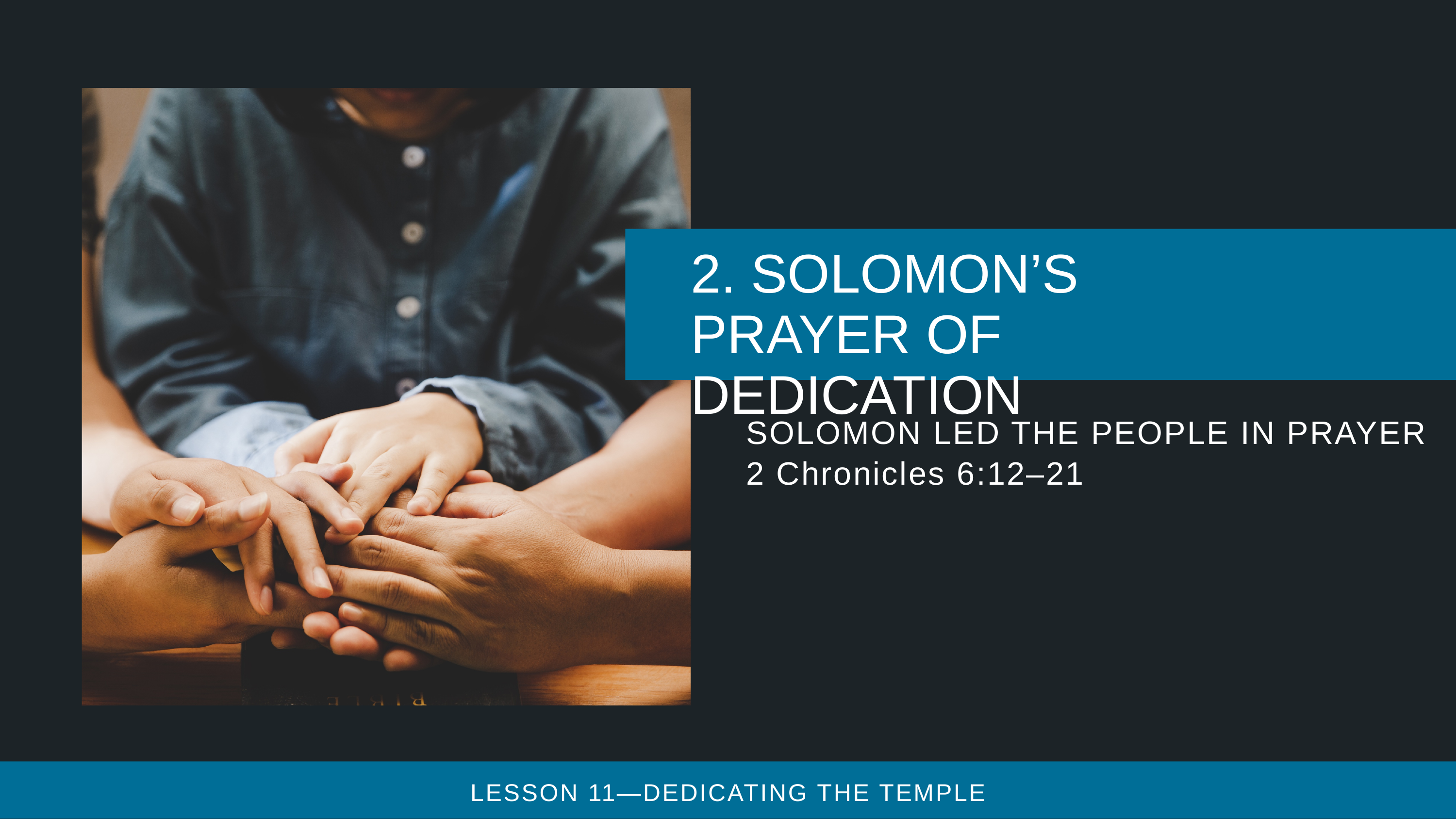

SOLOMON LED THE PEOPLE IN PRAYER
2 Chronicles 6:12–21